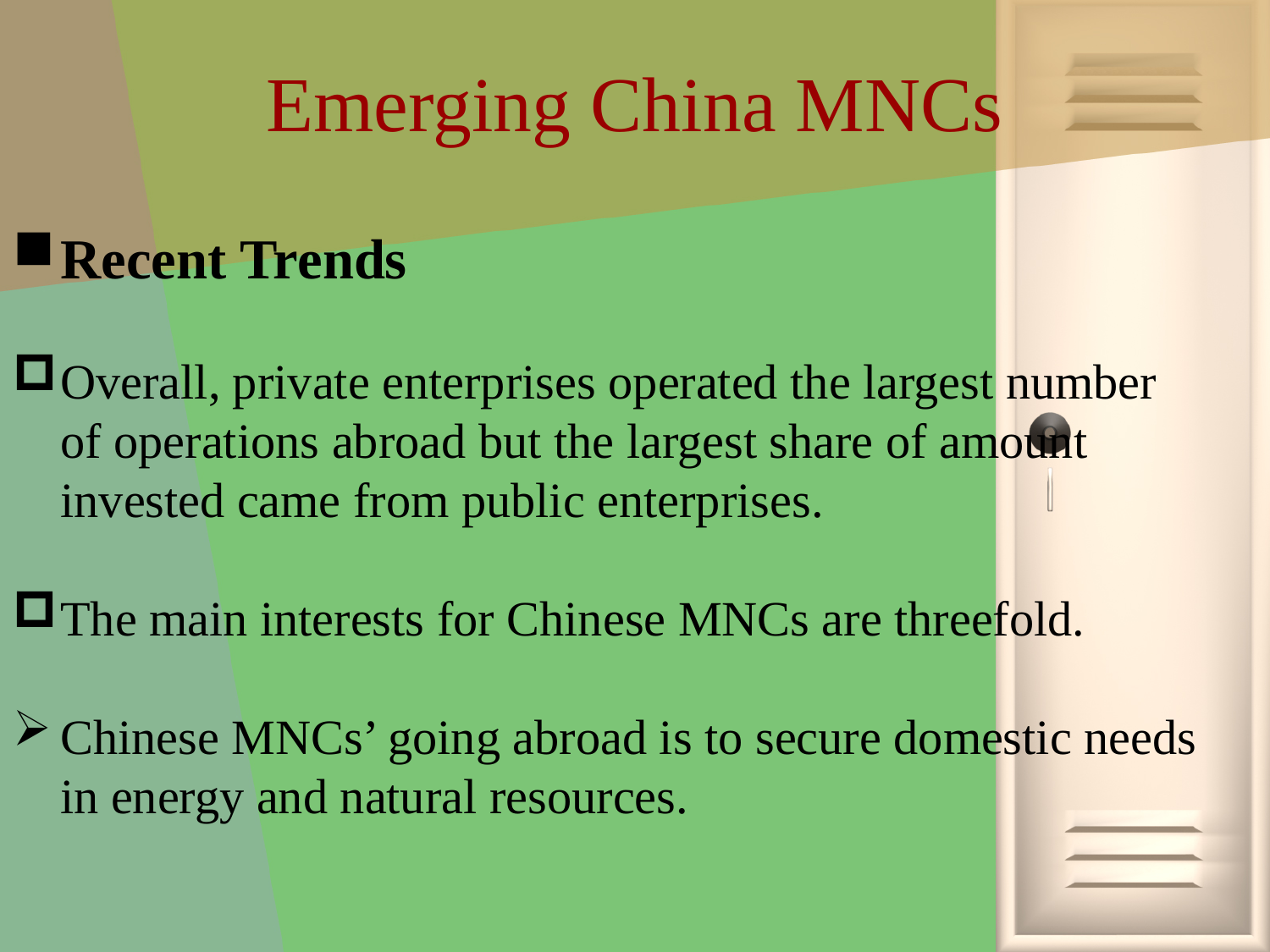

# Emerging China MNCs
Recent Trends

Overall, private enterprises operated the largest number of operations abroad but the largest share of amount invested came from public enterprises.

The main interests for Chinese MNCs are threefold.

Chinese MNCs’ going abroad is to secure domestic needs in energy and natural resources.